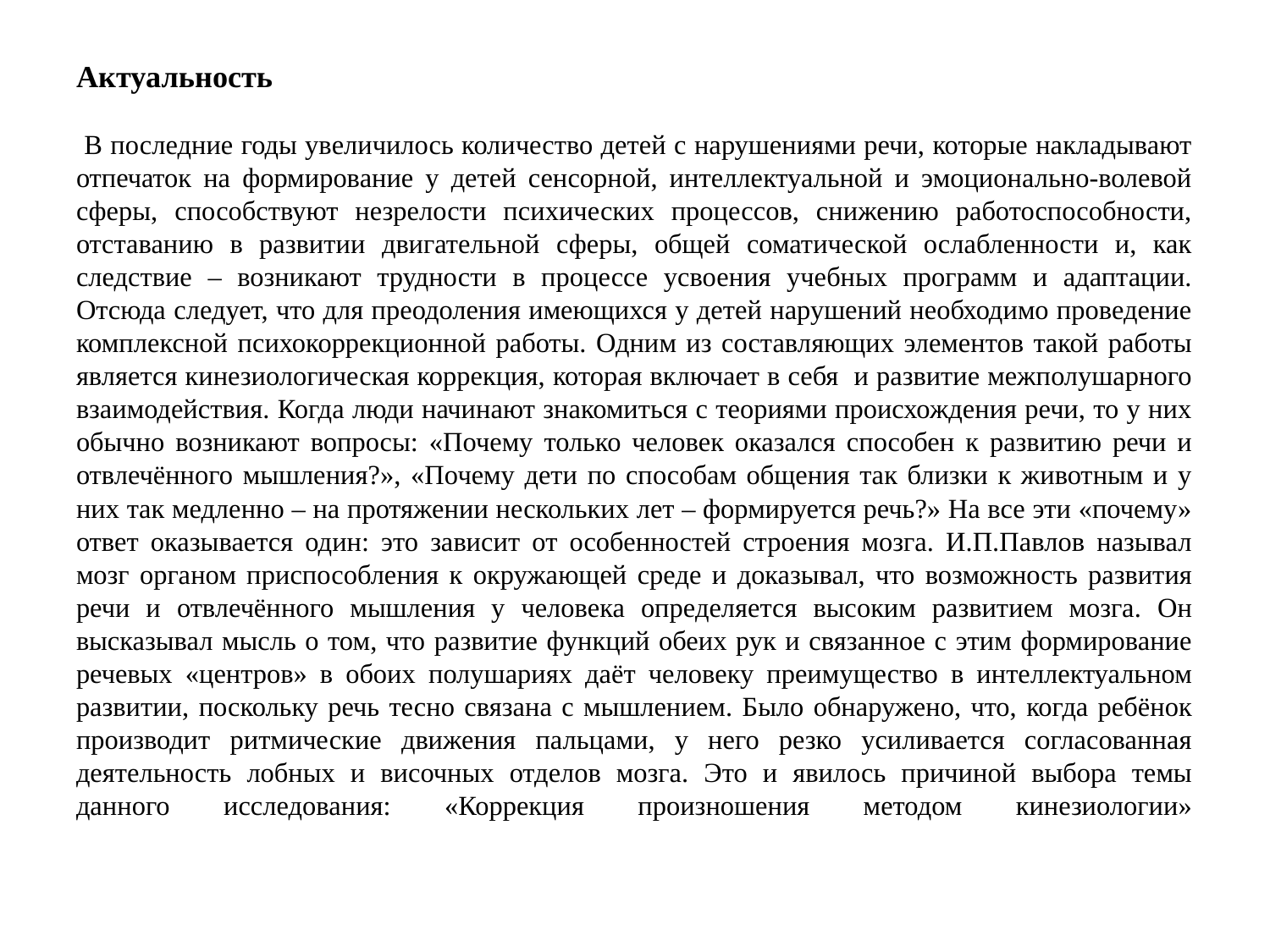

# Актуальность В последние годы увеличилось количество детей с нарушениями речи, которые накладывают отпечаток на формирование у детей сенсорной, интеллектуальной и эмоционально-волевой сферы, способствуют незрелости психических процессов, снижению работоспособности, отставанию в развитии двигательной сферы, общей соматической ослабленности и, как следствие – возникают трудности в процессе усвоения учебных программ и адаптации. Отсюда следует, что для преодоления имеющихся у детей нарушений необходимо проведение комплексной психокоррекционной работы. Одним из составляющих элементов такой работы является кинезиологическая коррекция, которая включает в себя  и развитие межполушарного взаимодействия. Когда люди начинают знакомиться с теориями происхождения речи, то у них обычно возникают вопросы: «Почему только человек оказался способен к развитию речи и отвлечённого мышления?», «Почему дети по способам общения так близки к животным и у них так медленно – на протяжении нескольких лет – формируется речь?» На все эти «почему» ответ оказывается один: это зависит от особенностей строения мозга. И.П.Павлов называл мозг органом приспособления к окружающей среде и доказывал, что возможность развития речи и отвлечённого мышления у человека определяется высоким развитием мозга. Он высказывал мысль о том, что развитие функций обеих рук и связанное с этим формирование речевых «центров» в обоих полушариях даёт человеку преимущество в интеллектуальном развитии, поскольку речь тесно связана с мышлением. Было обнаружено, что, когда ребёнок производит ритмические движения пальцами, у него резко усиливается согласованная деятельность лобных и височных отделов мозга. Это и явилось причиной выбора темы данного исследования: «Коррекция произношения методом кинезиологии»